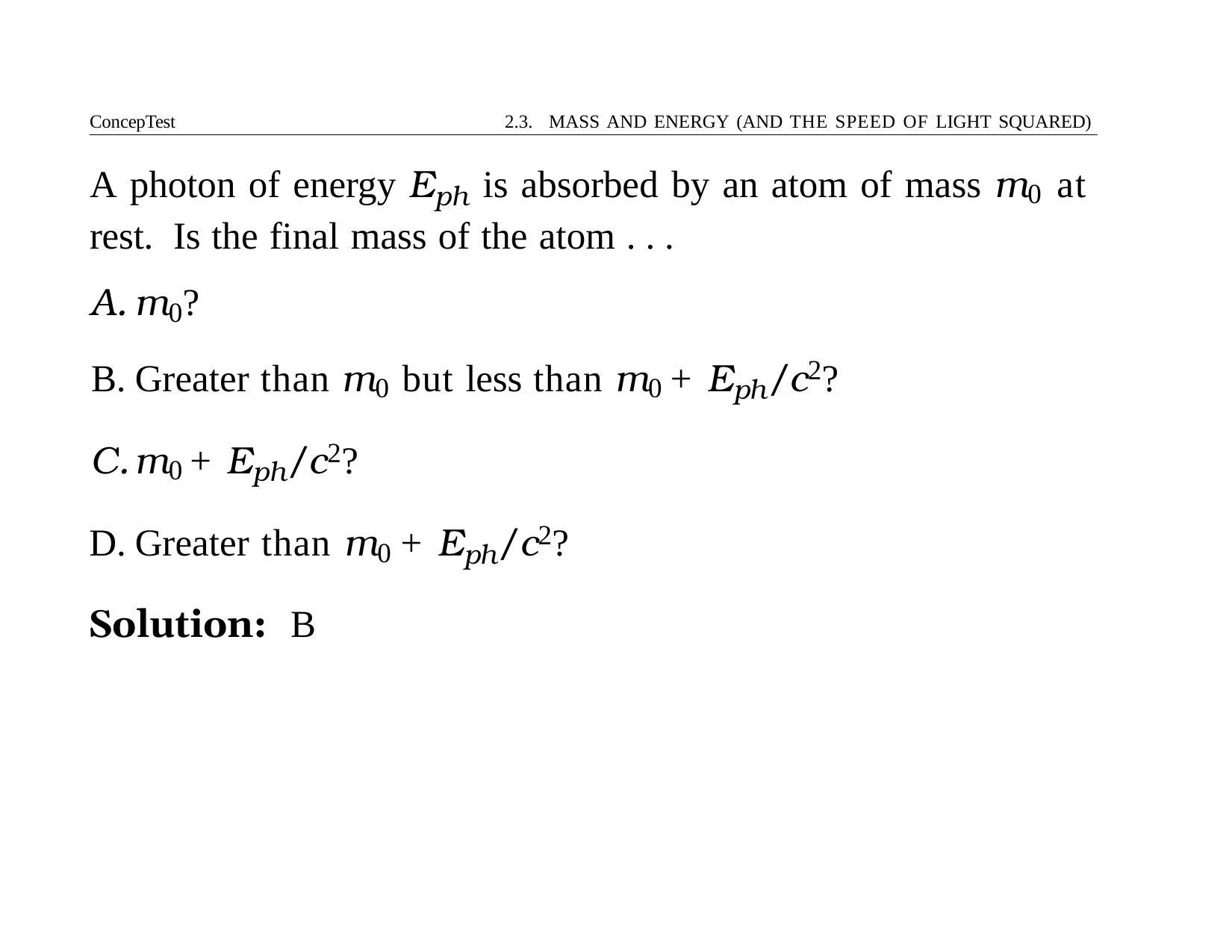

ConcepTest	2.3.  MASS AND ENERGY (AND THE SPEED OF LIGHT SQUARED)

# A photon of energy Eph is absorbed by an atom of mass m0 at rest.	Is the final mass of the atom . . .
m0?
Greater than m0 but less than m0 + Eph/c2?
m0 + Eph/c2?
Greater than m0 + Eph/c2?
Solution:	B